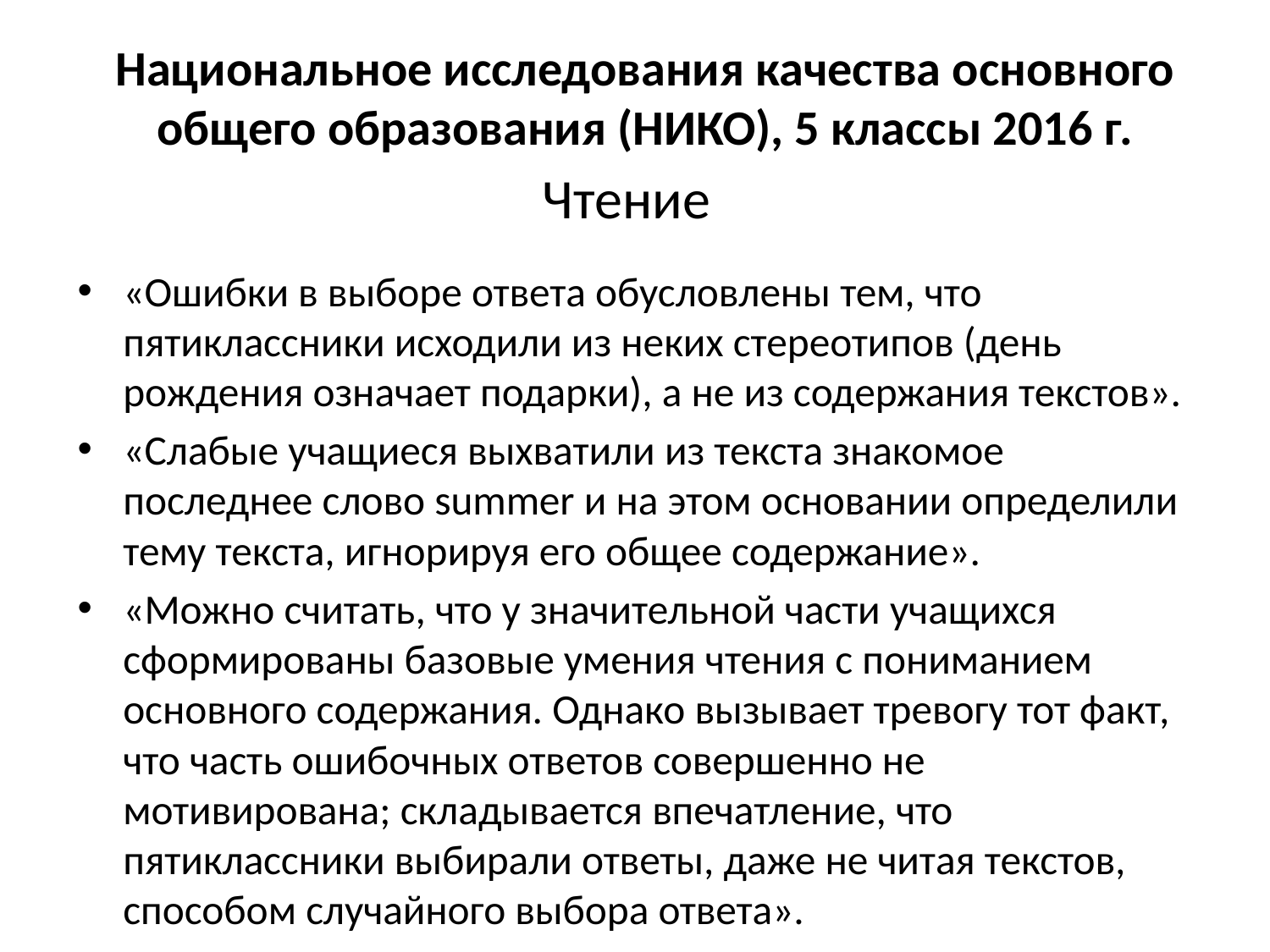

Национальное исследования качества основного общего образования (НИКО), 5 классы 2016 г.
# Чтение
«Ошибки в выборе ответа обусловлены тем, что пятиклассники исходили из неких стереотипов (день рождения означает подарки), а не из содержания текстов».
«Слабые учащиеся выхватили из текста знакомое последнее слово summer и на этом основании определили тему текста, игнорируя его общее содержание».
«Можно считать, что у значительной части учащихся сформированы базовые умения чтения с пониманием основного содержания. Однако вызывает тревогу тот факт, что часть ошибочных ответов совершенно не мотивирована; складывается впечатление, что пятиклассники выбирали ответы, даже не читая текстов, способом случайного выбора ответа».